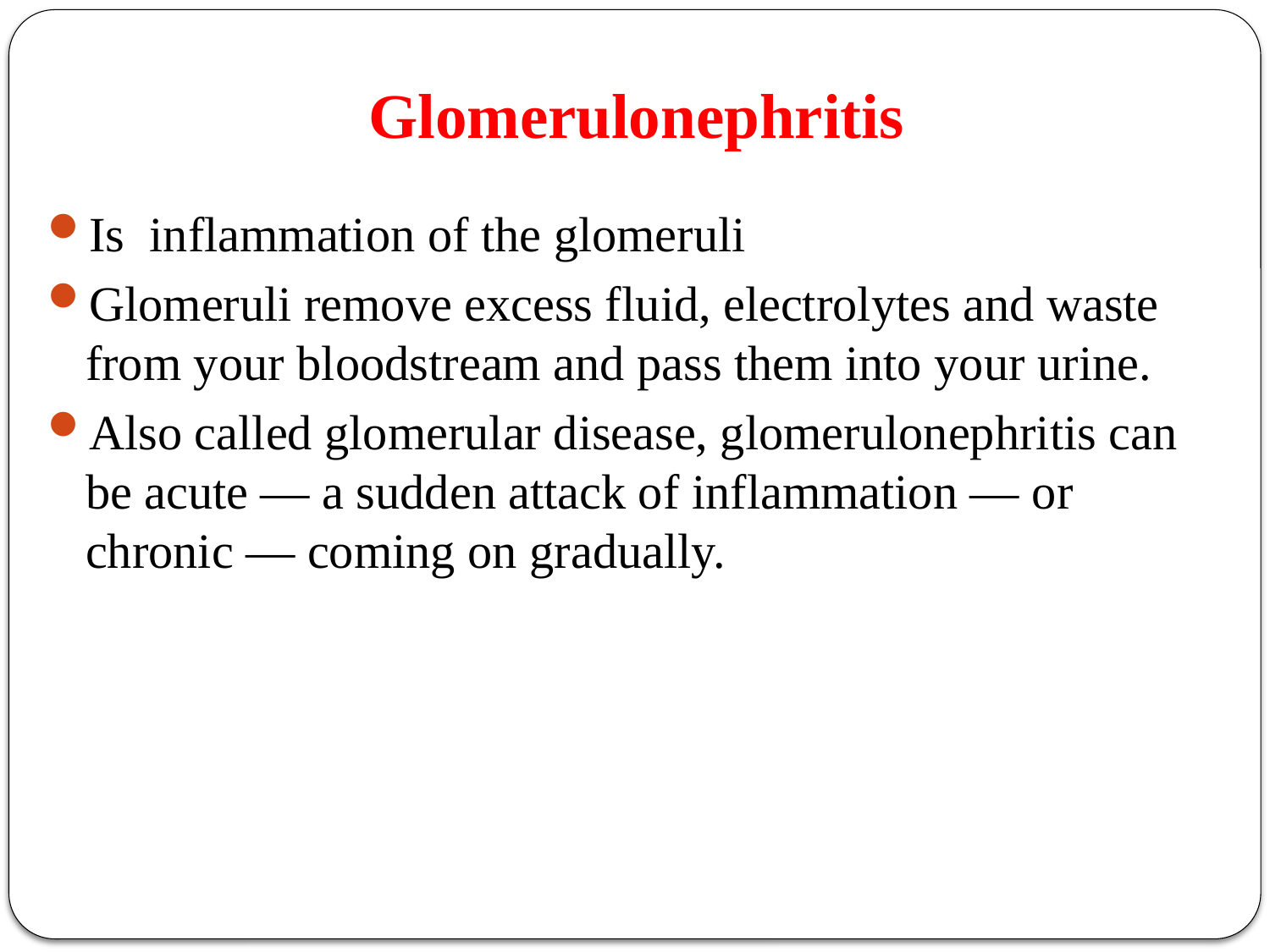

# Glomerulonephritis
Is  inflammation of the glomeruli
Glomeruli remove excess fluid, electrolytes and waste from your bloodstream and pass them into your urine.
Also called glomerular disease, glomerulonephritis can be acute — a sudden attack of inflammation — or chronic — coming on gradually.